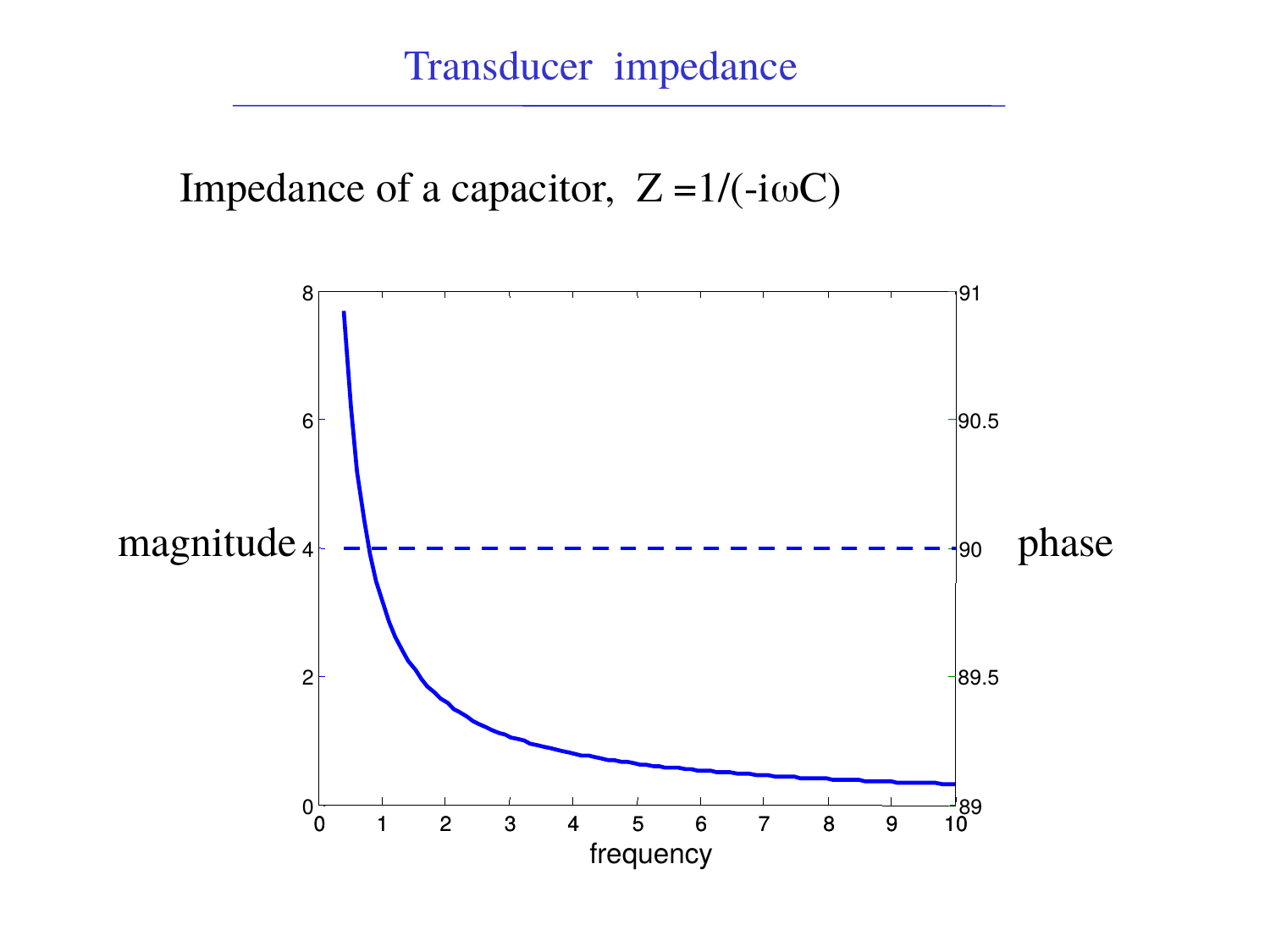

Transducer  impedance

Impedance of a capacitor,  Z =1/(-iωC)

8
91

6
90.5

magnitude
phase
4
90

2
89.5

0
89

0
0
1
1
2
2
3
3
4
4
5
5
6
6
7
7
8
8
9
9
10
10
frequency